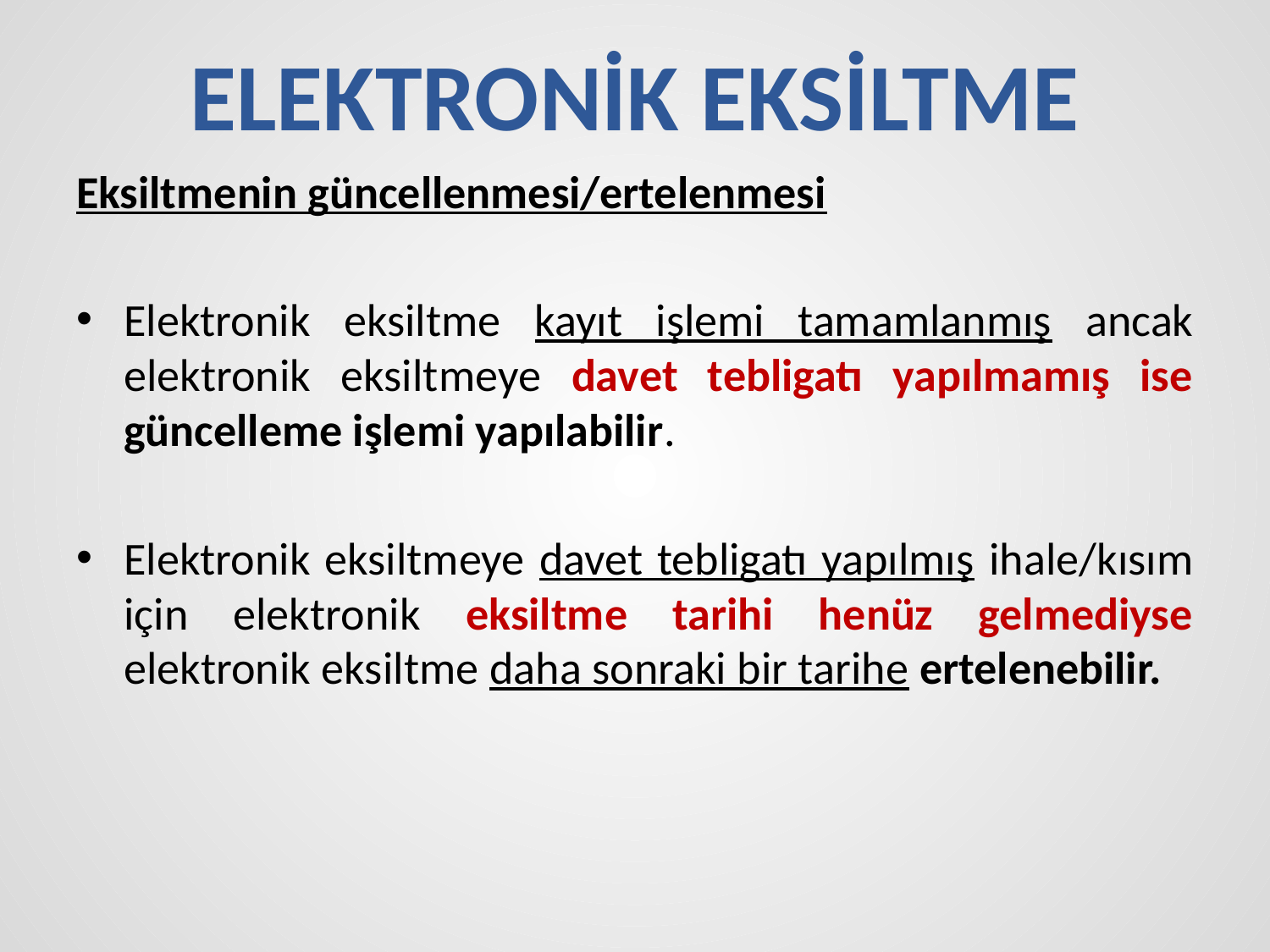

# ELEKTRONİK EKSİLTME
Eksiltmenin güncellenmesi/ertelenmesi

Elektronik eksiltme kayıt işlemi tamamlanmış ancak elektronik eksiltmeye davet tebligatı yapılmamış ise güncelleme işlemi yapılabilir.

Elektronik eksiltmeye davet tebligatı yapılmış ihale/kısım için elektronik eksiltme tarihi henüz gelmediyse elektronik eksiltme daha sonraki bir tarihe ertelenebilir.